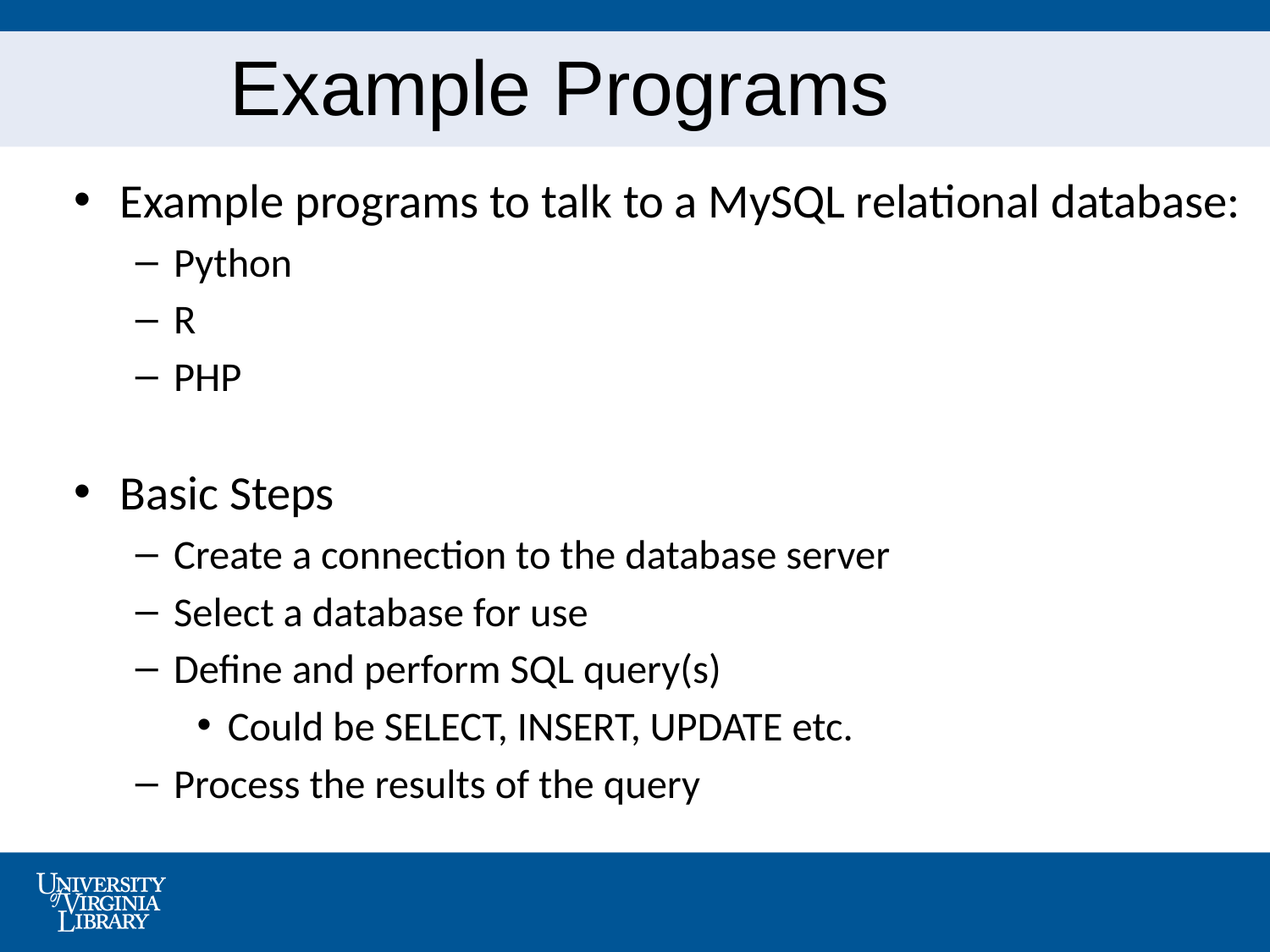

# Example Programs
Example programs to talk to a MySQL relational database:
Python
R
PHP

Basic Steps
Create a connection to the database server
Select a database for use
Define and perform SQL query(s)
Could be SELECT, INSERT, UPDATE etc.
Process the results of the query